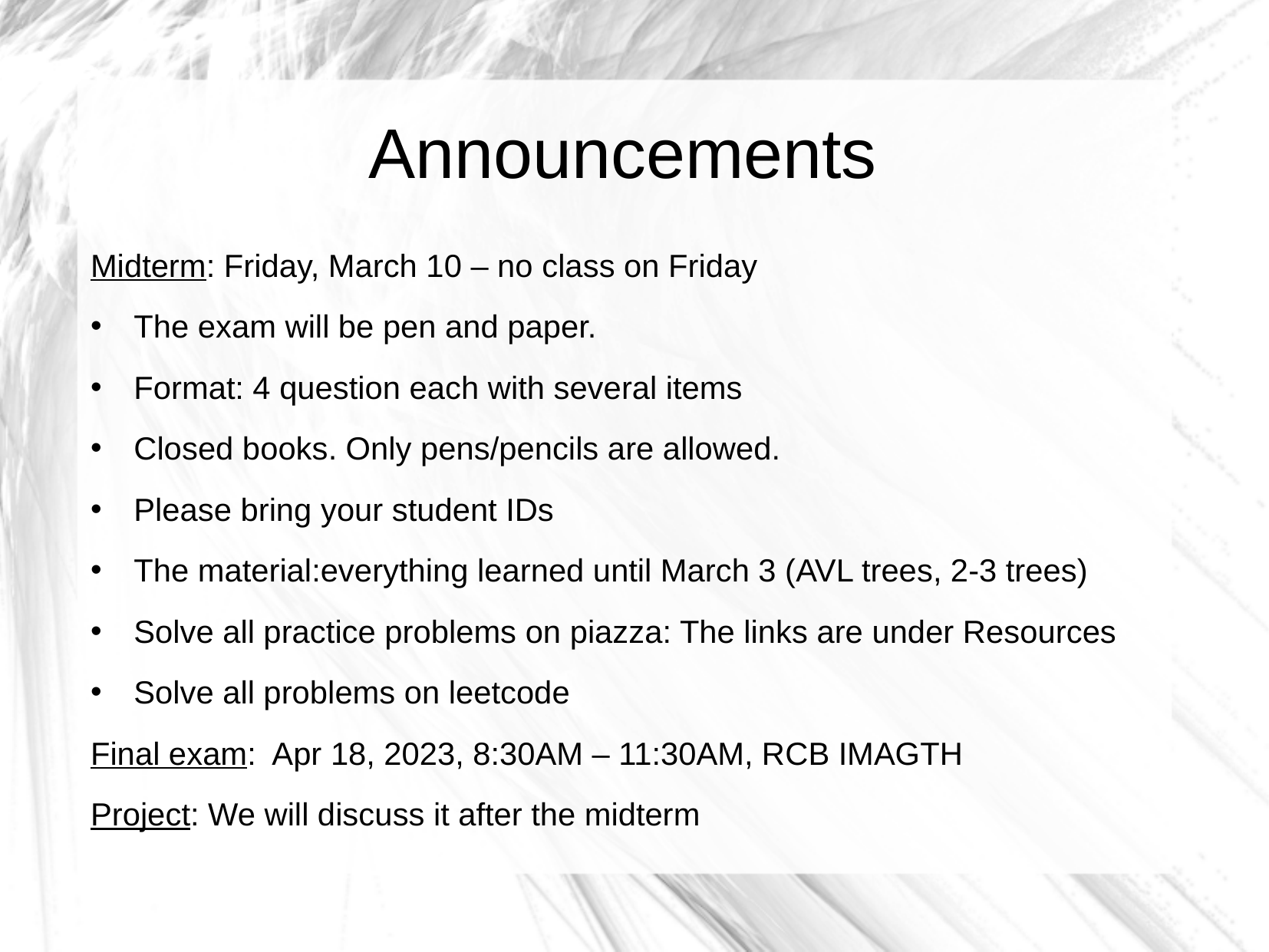

Announcements
Midterm: Friday, March 10 – no class on Friday
The exam will be pen and paper.
Format: 4 question each with several items
Closed books. Only pens/pencils are allowed.
Please bring your student IDs
The material:everything learned until March 3 (AVL trees, 2-3 trees)
Solve all practice problems on piazza: The links are under Resources
Solve all problems on leetcode
Final exam:  Apr 18, 2023, 8:30AM – 11:30AM, RCB IMAGTH
Project: We will discuss it after the midterm